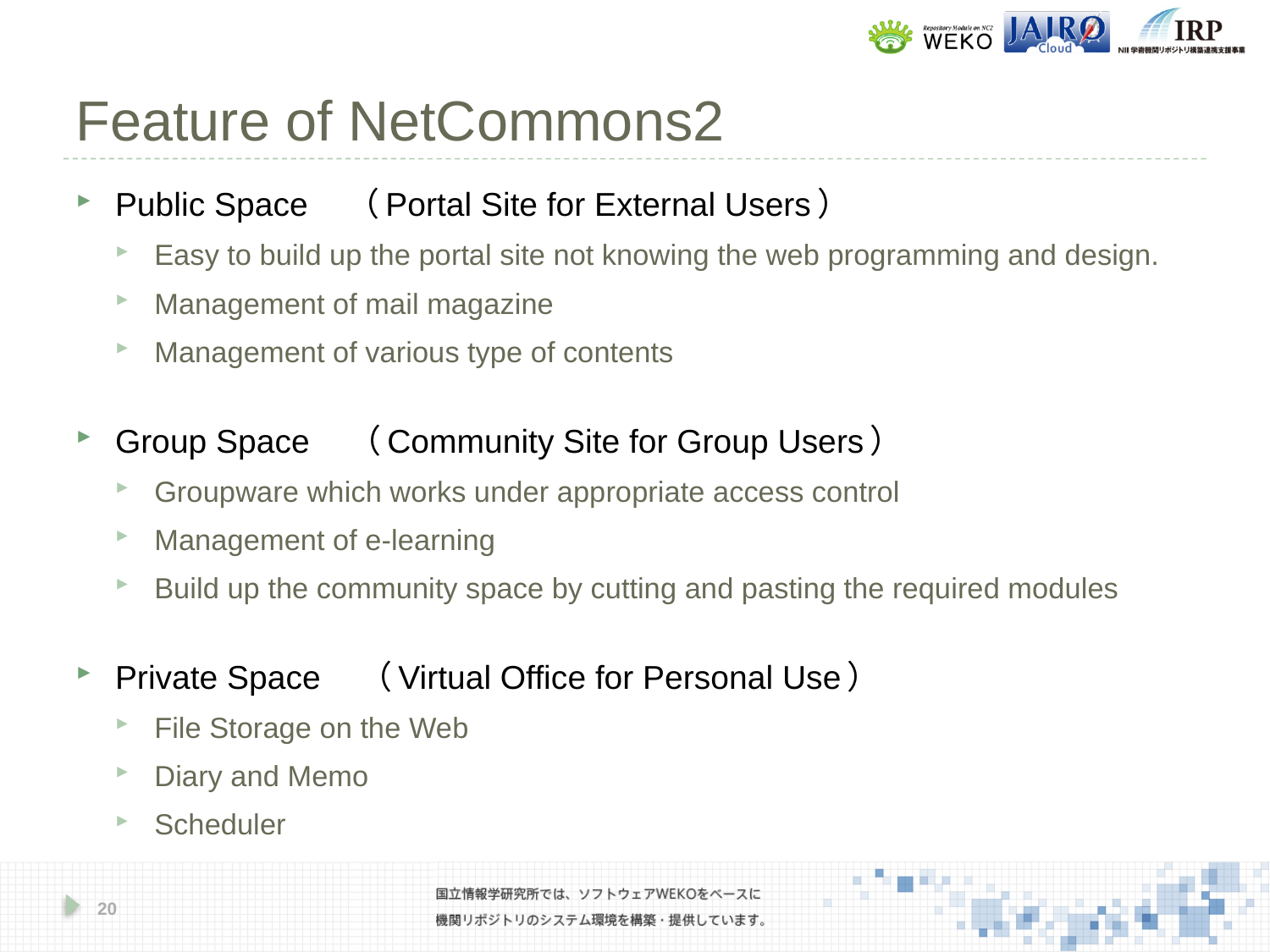

# Feature of NetCommons2
Public Space　（Portal Site for External Users）
Easy to build up the portal site not knowing the web programming and design.
Management of mail magazine
Management of various type of contents

Group Space　（Community Site for Group Users）
Groupware which works under appropriate access control
Management of e-learning
Build up the community space by cutting and pasting the required modules

Private Space　（Virtual Office for Personal Use）
File Storage on the Web
Diary and Memo
Scheduler

20